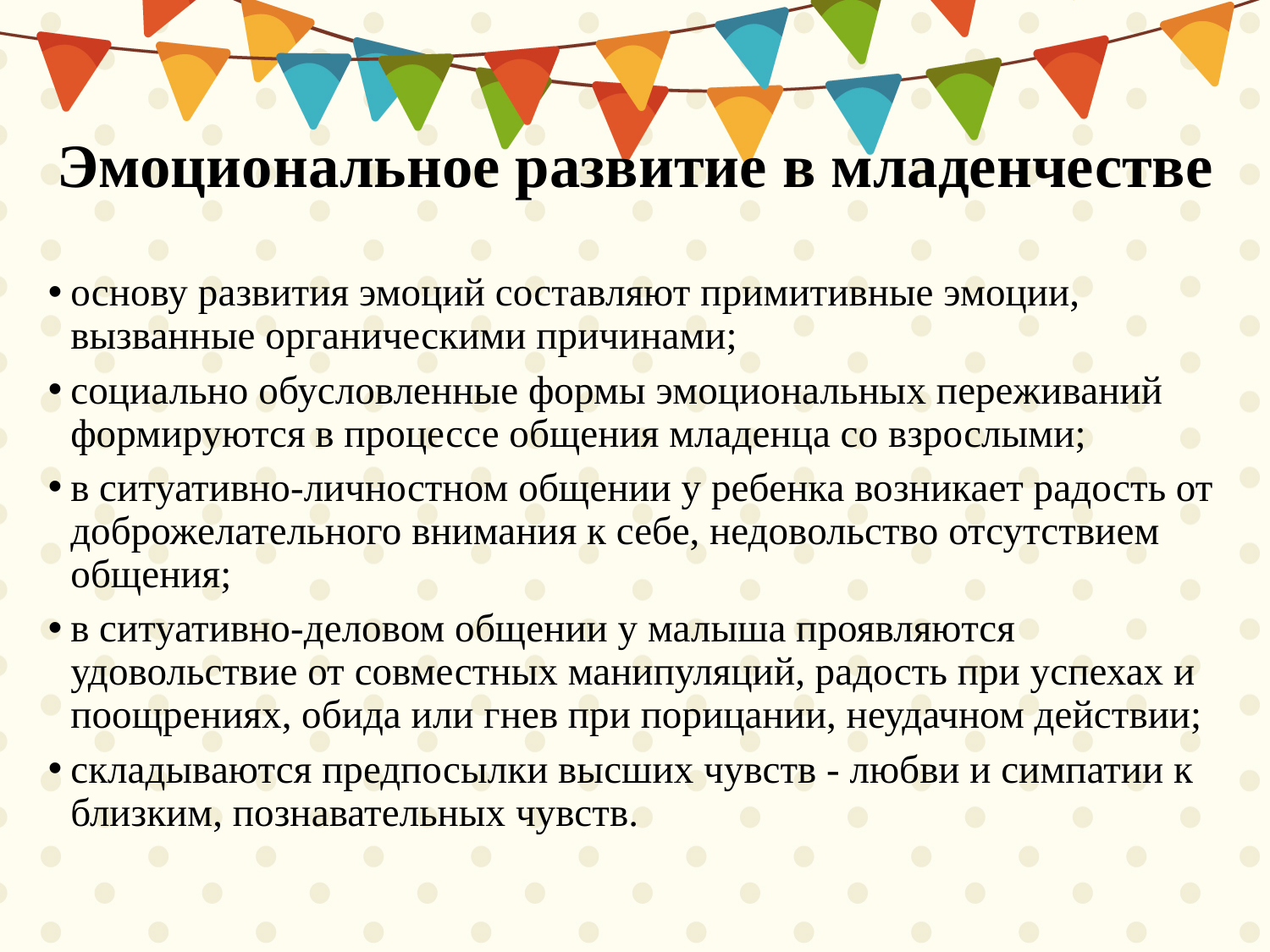

# Эмоциональное развитие в младенчестве
основу развития эмоций составляют примитивные эмоции, вызванные органическими причинами;
социально обусловленные формы эмоциональных переживаний формируются в процессе общения младенца со взрослыми;
в ситуативно-личностном общении у ребенка возникает радость от доброжелательного внимания к себе, недовольство отсутствием общения;
в ситуативно-деловом общении у малыша проявляются удовольствие от совместных манипуляций, радость при успехах и поощрениях, обида или гнев при порицании, неудачном действии;
складываются предпосылки высших чувств - любви и симпатии к близким, познавательных чувств.